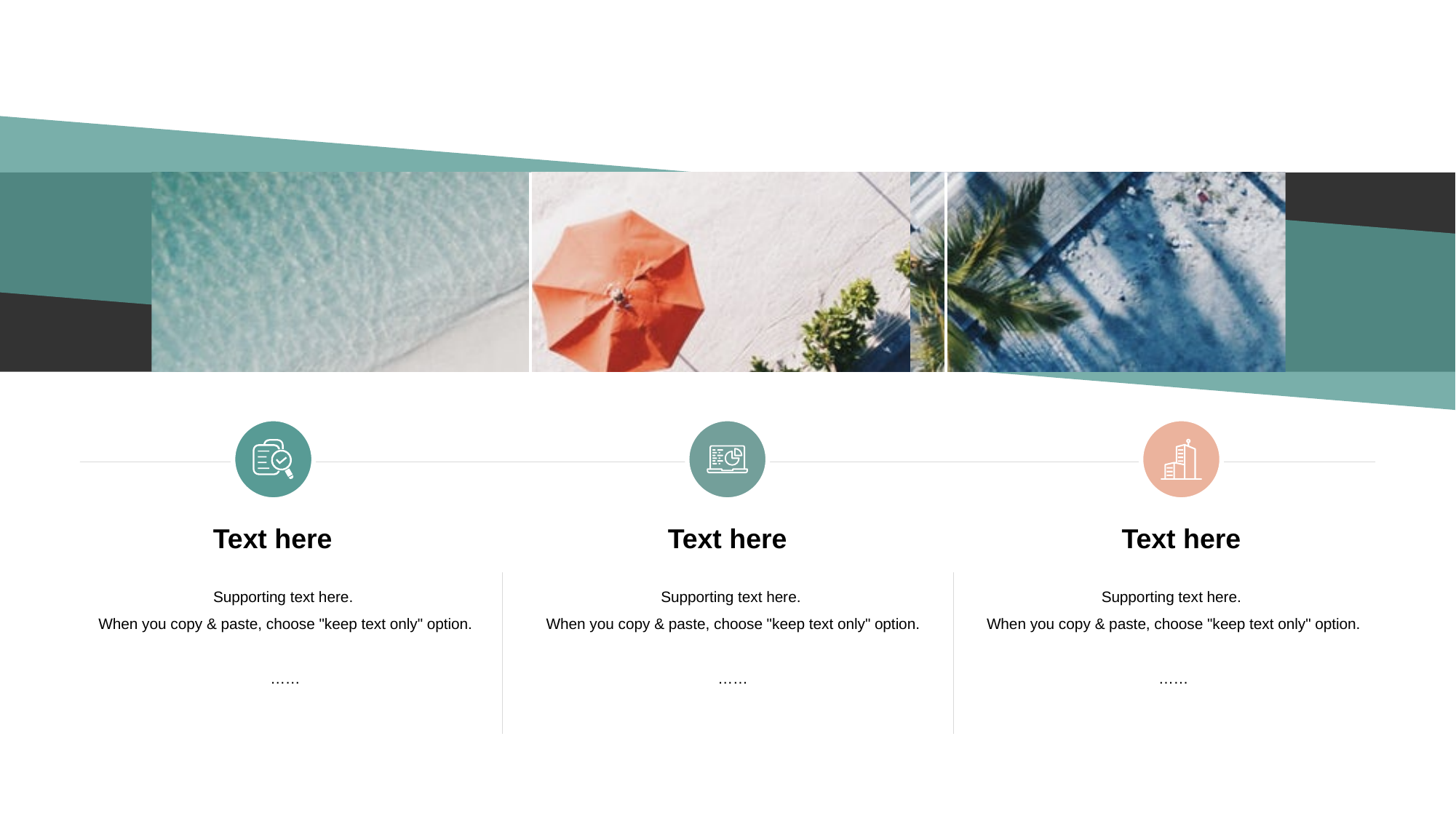

Text here
Text here
Text here
Supporting text here.
When you copy & paste, choose "keep text only" option.

……
Supporting text here.
When you copy & paste, choose "keep text only" option.

……
Supporting text here.
When you copy & paste, choose "keep text only" option.

……